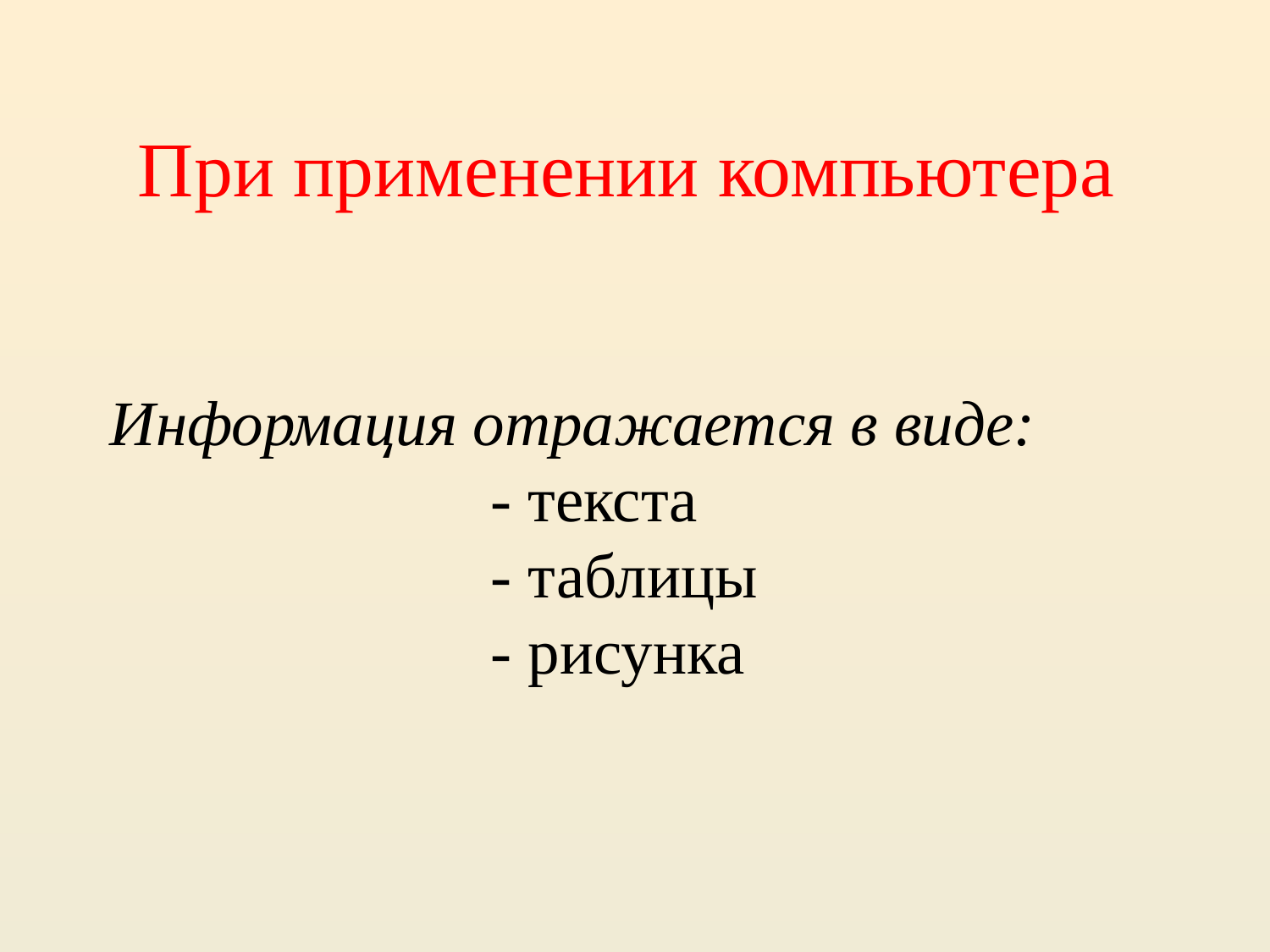

# При применении компьютера
Информация отражается в виде:
			- текста
			- таблицы
			- рисунка